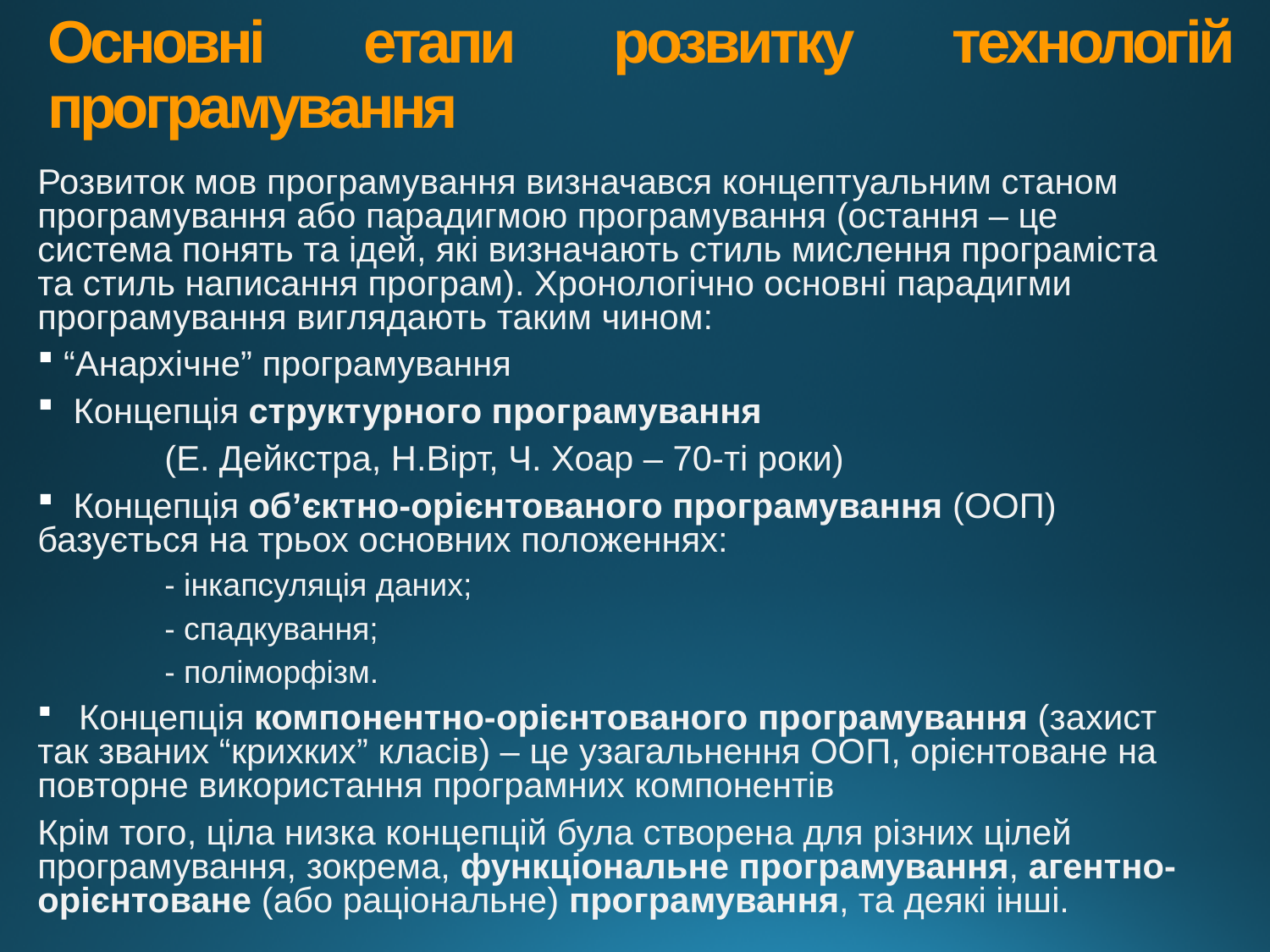

# Основні етапи розвитку технологій програмування
Розвиток мов програмування визначався концептуальним станом програмування або парадигмою програмування (остання – це система понять та ідей, які визначають стиль мислення програміста та стиль написання програм). Хронологічно основні парадигми програмування виглядають таким чином:
 “Анархічне” програмування
  Концепція структурного програмування
	(Е. Дейкстра, Н.Вірт, Ч. Хоар – 70-ті роки)
  Концепція об’єктно-орієнтованого програмування (ООП) базується на трьох основних положеннях:
	- інкапсуляція даних;
	- спадкування;
	- поліморфізм.
   Концепція компонентно-орієнтованого програмування (захист так званих “крихких” класів) – це узагальнення ООП, орієнтоване на повторне використання програмних компонентів
Крім того, ціла низка концепцій була створена для різних цілей програмування, зокрема, функціональне програмування, агентно-орієнтоване (або раціональне) програмування, та деякі інші.